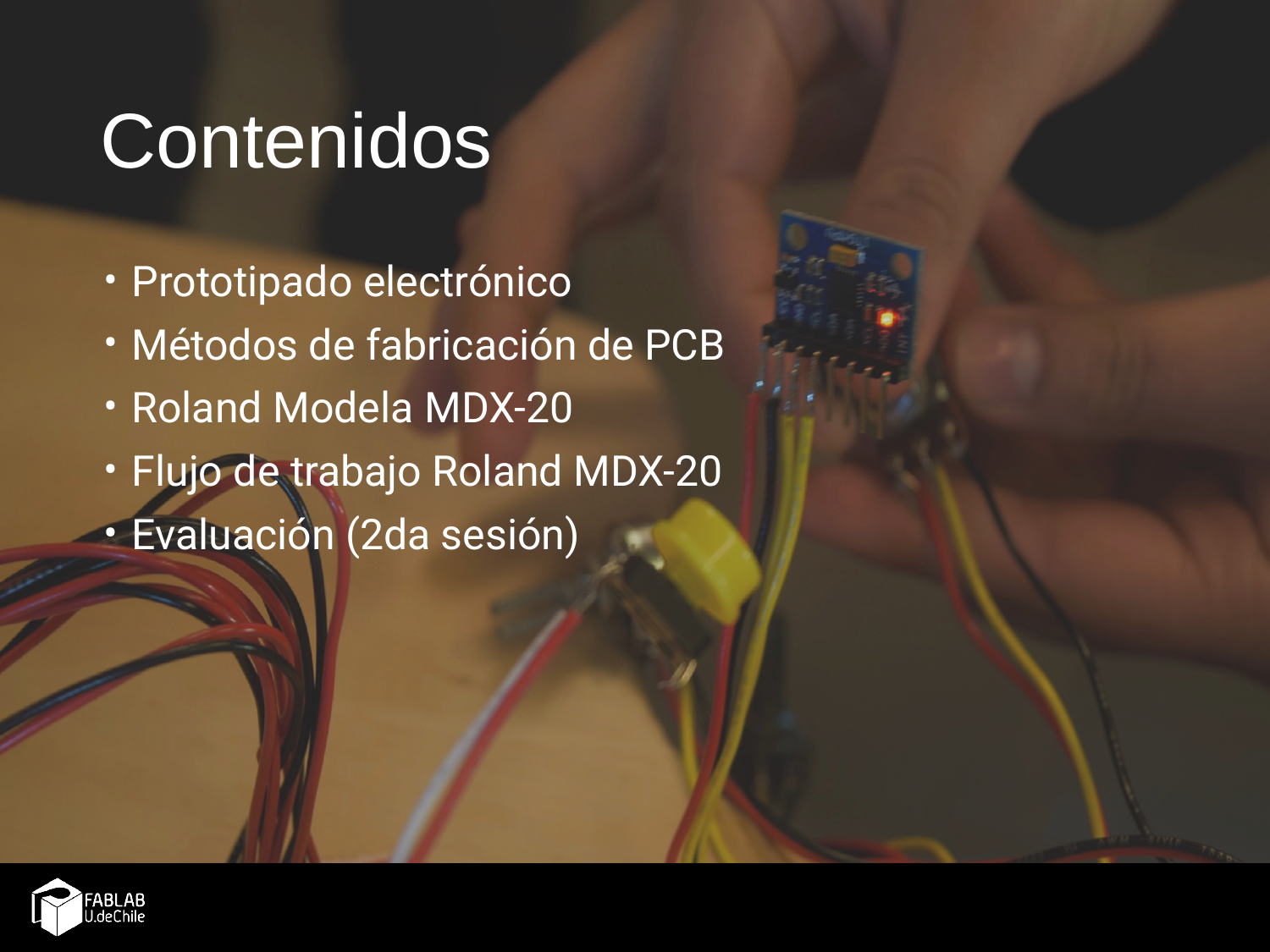

# Contenidos
Prototipado electrónico
Métodos de fabricación de PCB
Roland Modela MDX-20
Flujo de trabajo Roland MDX-20
Evaluación (2da sesión)